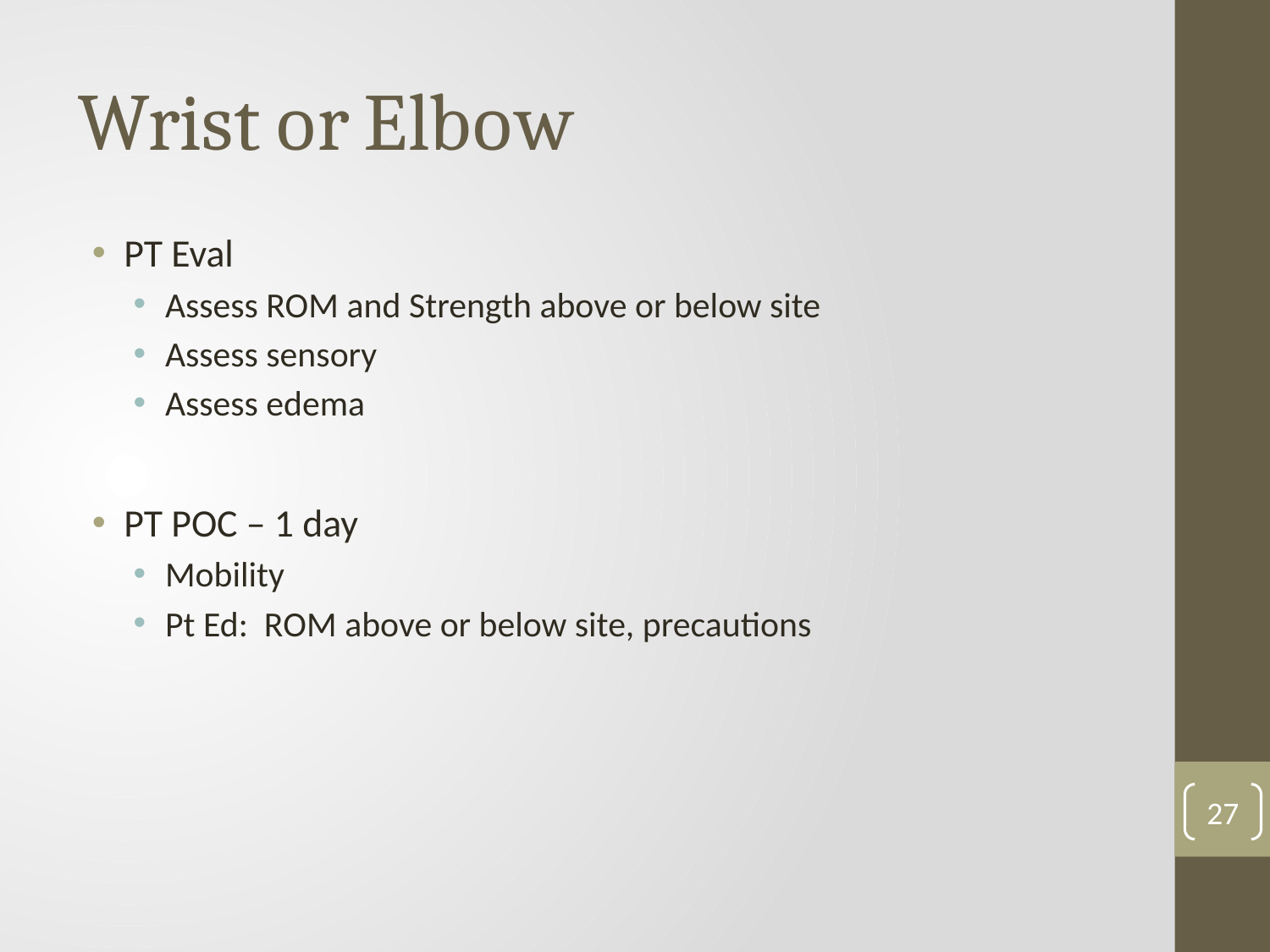

# Wrist or Elbow
PT Eval
Assess ROM and Strength above or below site
Assess sensory
Assess edema

PT POC – 1 day
Mobility
Pt Ed:  ROM above or below site, precautions
27